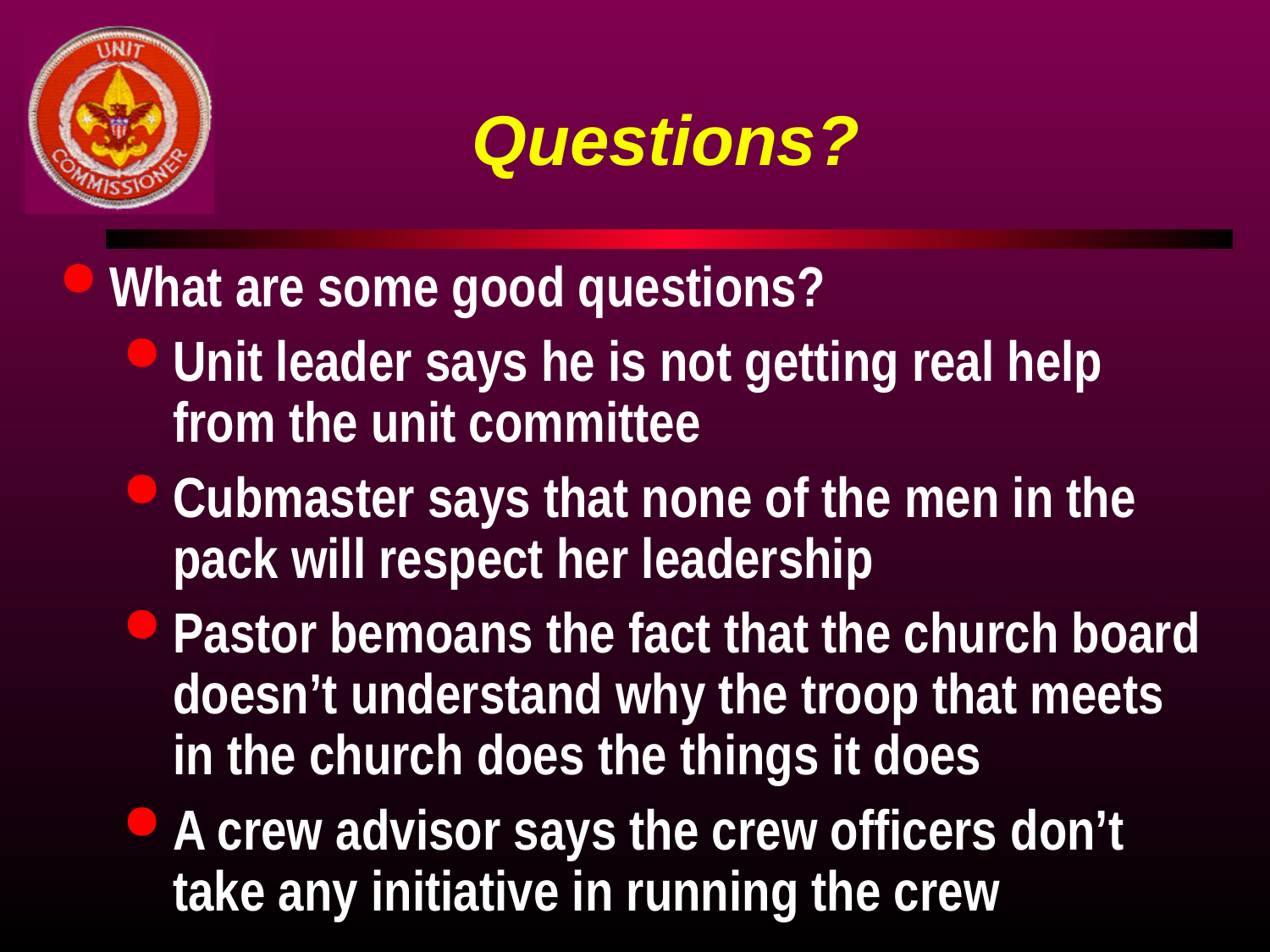

Questions?
What are some good questions?
Unit leader says he is not getting real help from the unit committee
Cubmaster says that none of the men in the pack will respect her leadership
Pastor bemoans the fact that the church board doesn’t understand why the troop that meets in the church does the things it does
A crew advisor says the crew officers don’t take any initiative in running the crew